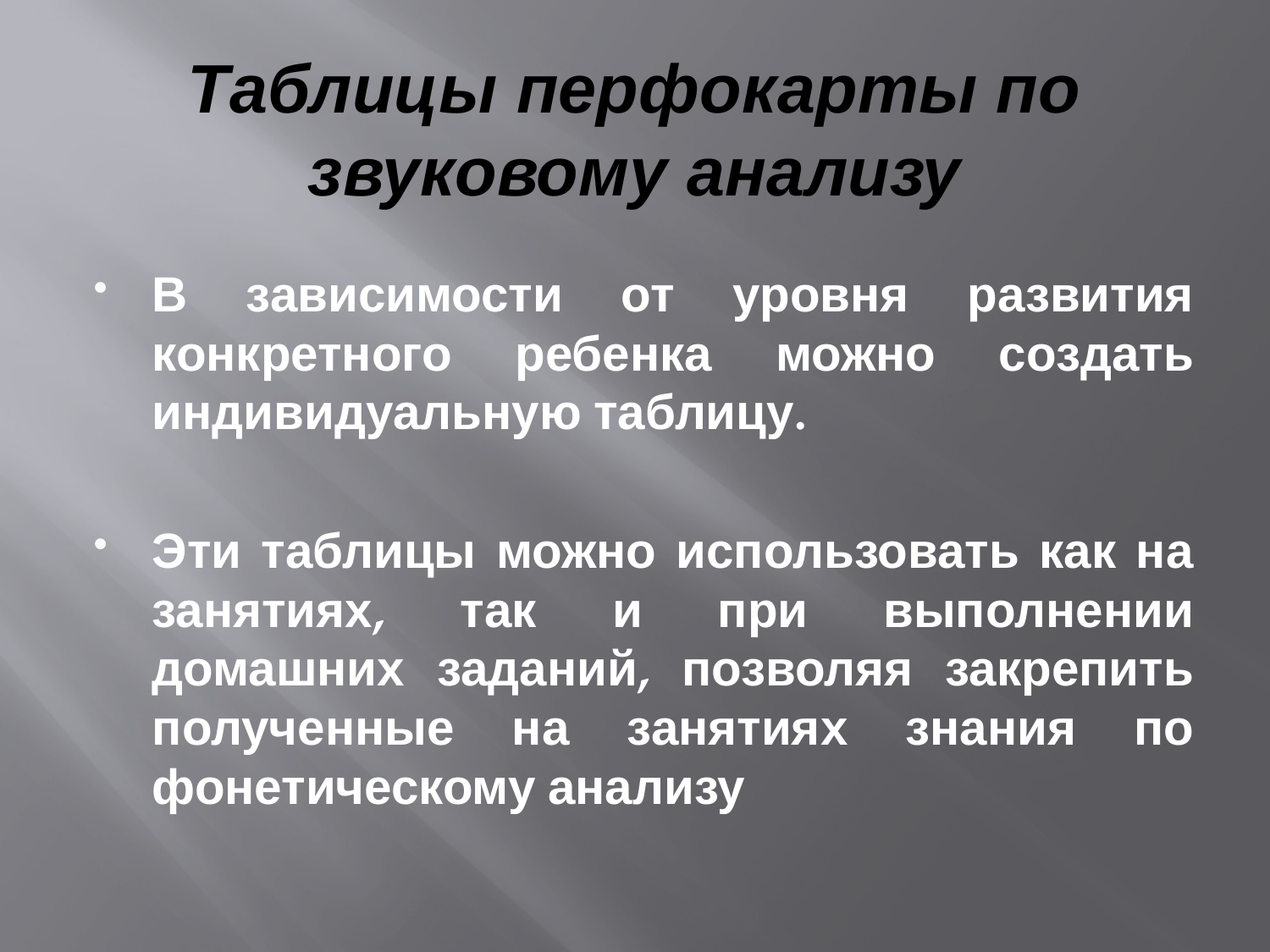

# Таблицы перфокарты по звуковому анализу
В зависимости от уровня развития конкретного ребенка можно создать индивидуальную таблицу.

Эти таблицы можно использовать как на занятиях, так и при выполнении домашних заданий, позволяя закрепить полученные на занятиях знания по фонетическому анализу